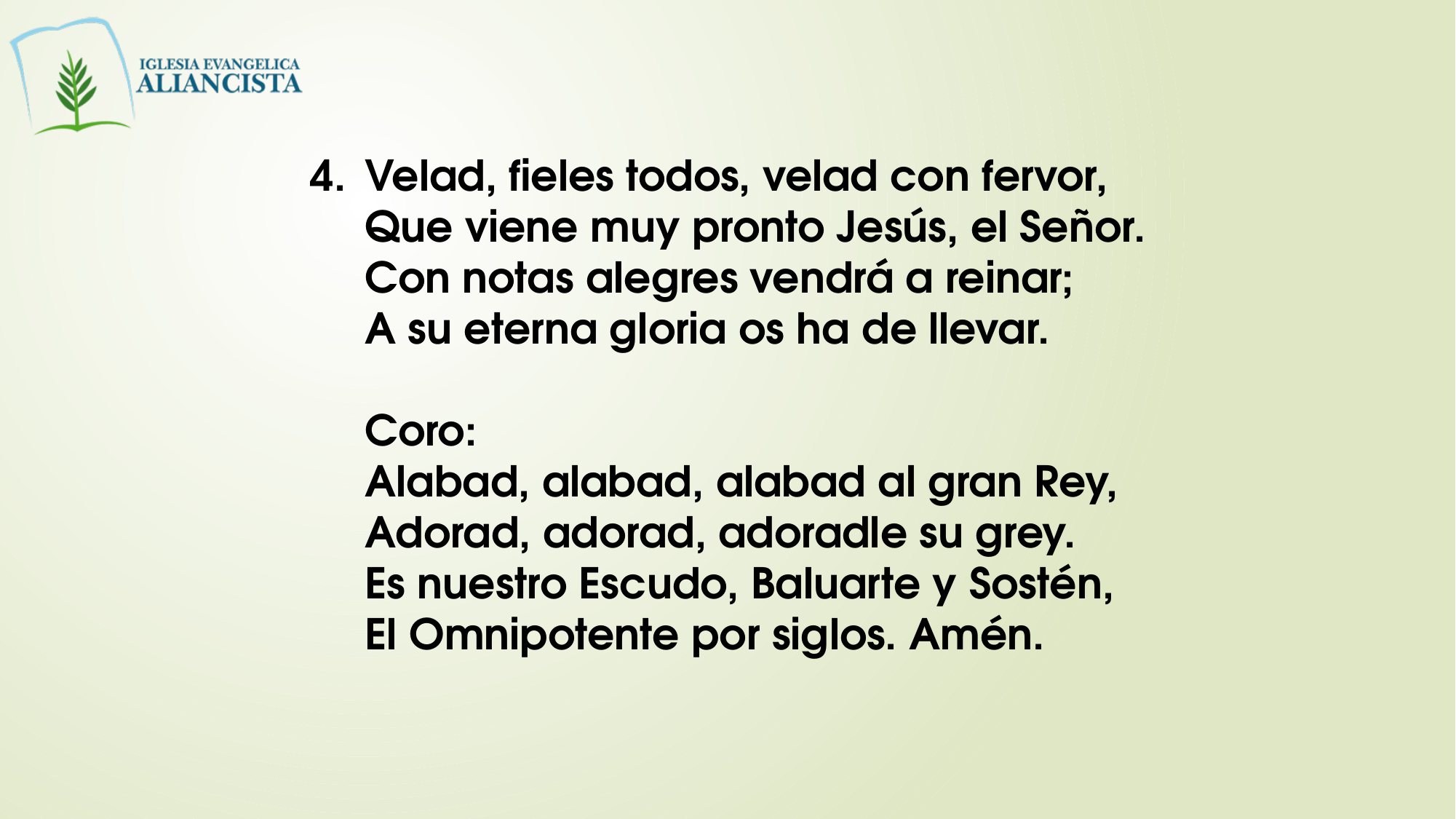

4. 	Velad, fieles todos, velad con fervor,
		Que viene muy pronto Jesús, el Señor.
		Con notas alegres vendrá a reinar;
		A su eterna gloria os ha de llevar.

		Coro:
		Alabad, alabad, alabad al gran Rey,
		Adorad, adorad, adoradle su grey.
		Es nuestro Escudo, Baluarte y Sostén,
		El Omnipotente por siglos. Amén.